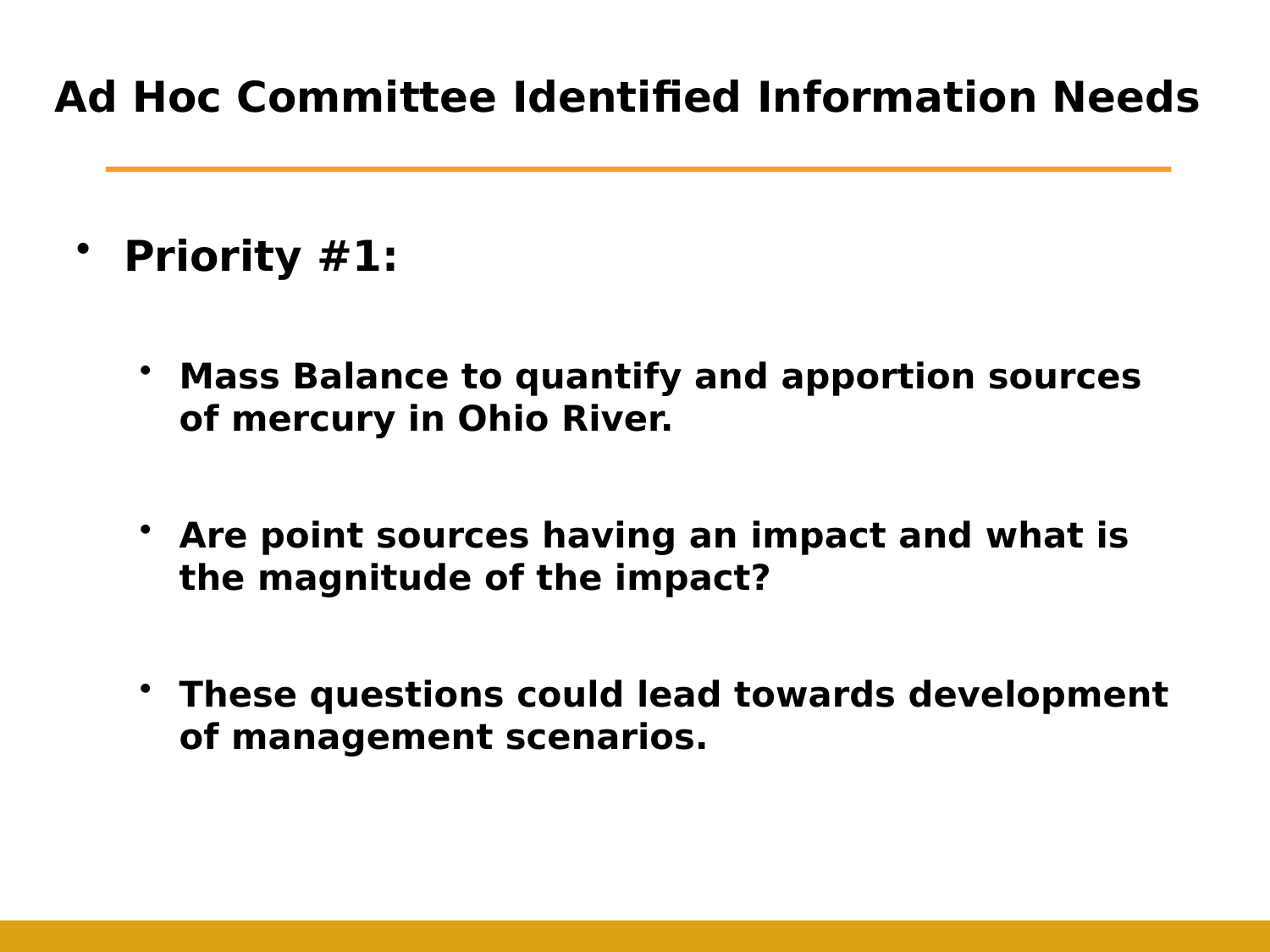

# Ad Hoc Committee Identified Information Needs

Priority #1:

Mass Balance to quantify and apportion sources of mercury in Ohio River.

Are point sources having an impact and what is the magnitude of the impact?

These questions could lead towards development of management scenarios.